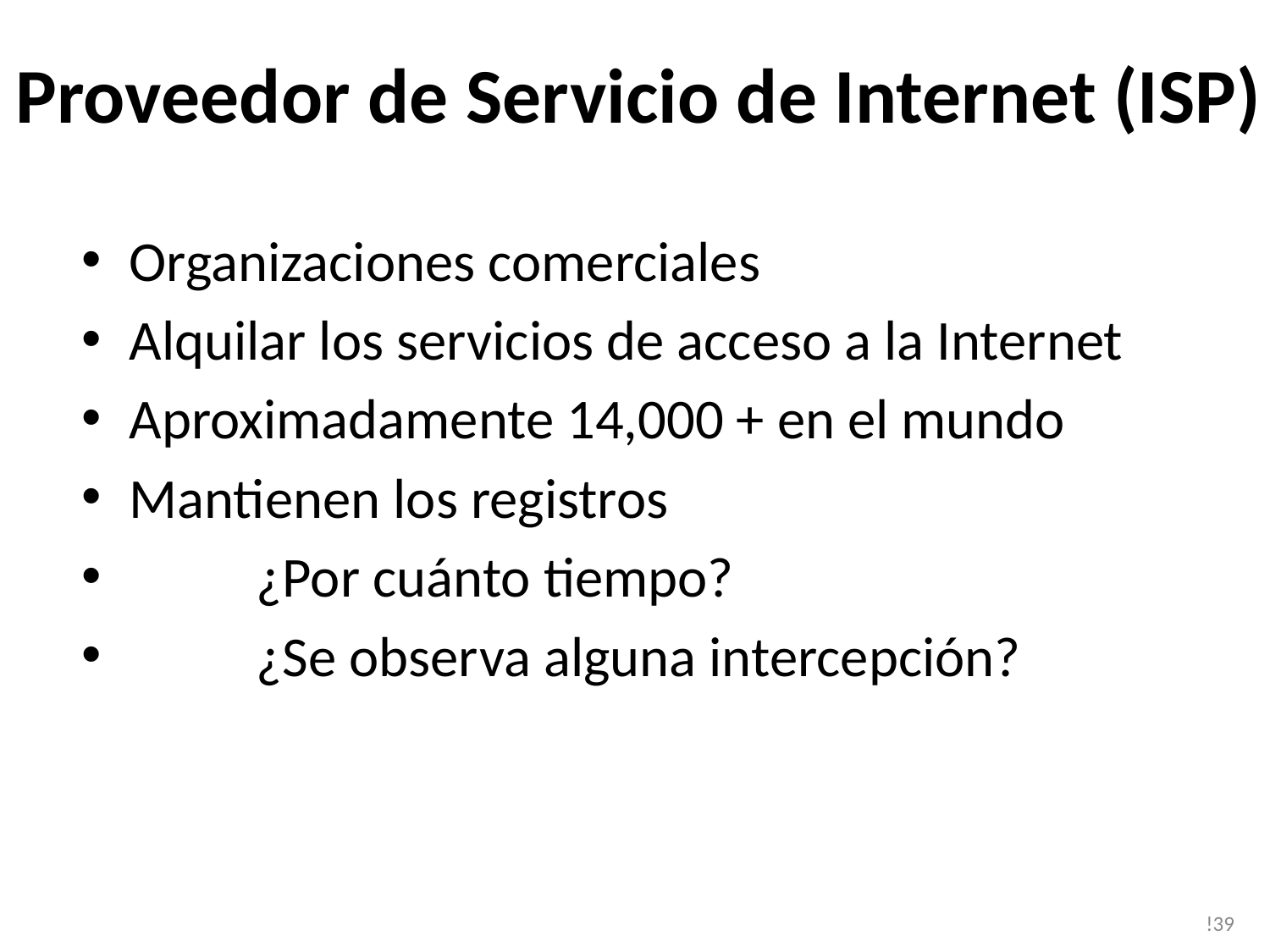

# Proveedor de Servicio de Internet (ISP)
Organizaciones comerciales
Alquilar los servicios de acceso a la Internet
Aproximadamente 14,000 + en el mundo
Mantienen los registros
	¿Por cuánto tiempo?
	¿Se observa alguna intercepción?
!39